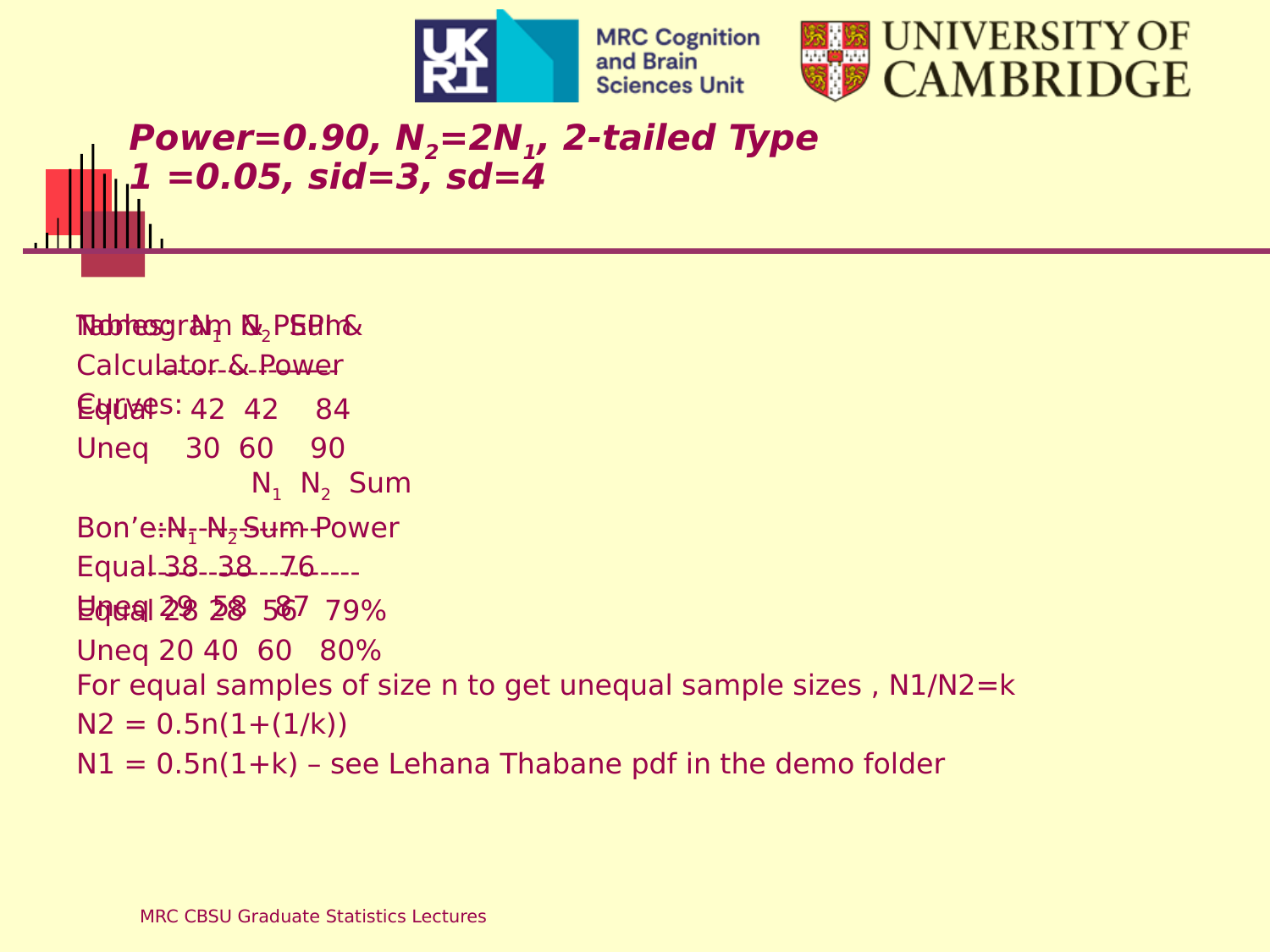

# Power=0.90, N2=2N1, 2-tailed Type 1 =0.05, sid=3, sd=4

Nomogram & PEPI &
Calculator & Power
Curves:

		N1  N2  Sum
        -----------------
Equal 38  38   76
Uneq 29  58   87

For equal samples of size n to get unequal sample sizes , N1/N2=k
N2 = 0.5n(1+(1/k))
N1 = 0.5n(1+k) – see Lehana Thabane pdf in the demo folder

Tables:  N1  N2  Sum
         ------------------
Equal    42  42    84
Uneq    30  60    90

Bon’e:N1 N2 Sum Power
        ---------------------
Equal 28 28  56   79%
Uneq 20 40  60   80%

MRC CBSU Graduate Statistics Lectures